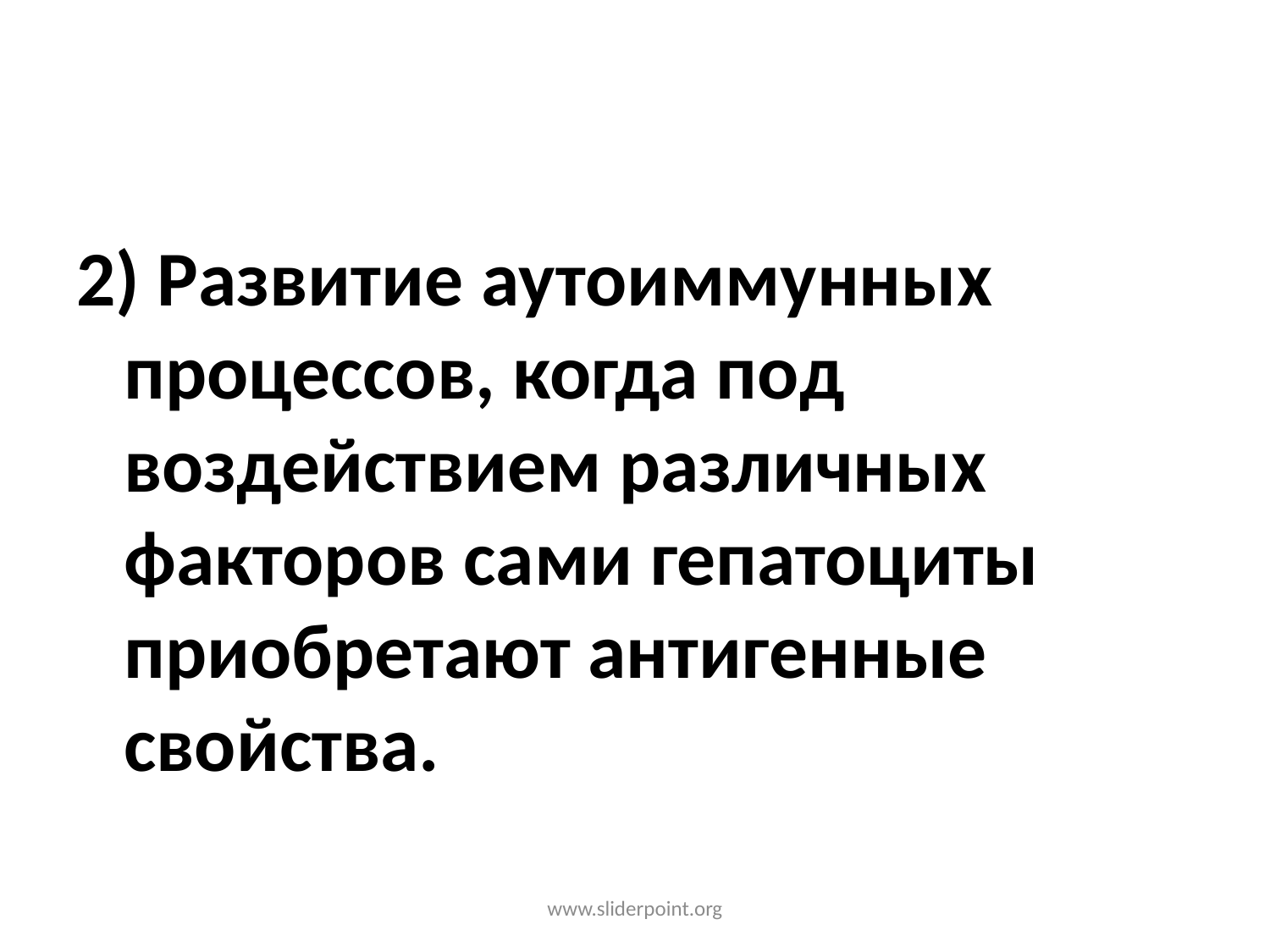

2) Развитие аутоиммунных процессов, когда под воздействием различных факторов сами гепатоциты приобретают антигенные свойства.

www.sliderpoint.org